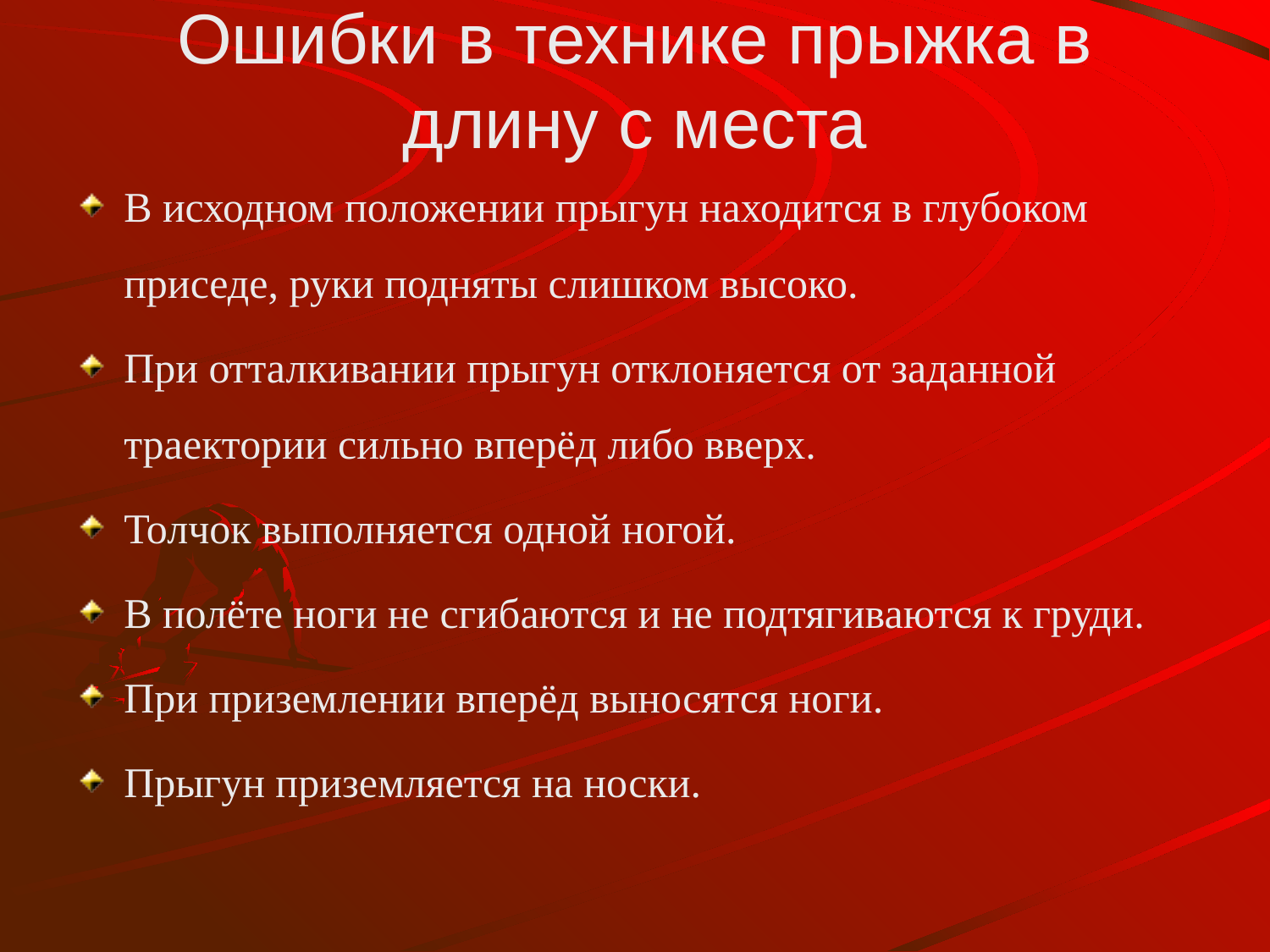

# Ошибки в технике прыжка в длину с места
В исходном положении прыгун находится в глубоком приседе, руки подняты слишком высоко.
При отталкивании прыгун отклоняется от заданной траектории сильно вперёд либо вверх.
Толчок выполняется одной ногой.
В полёте ноги не сгибаются и не подтягиваются к груди.
При приземлении вперёд выносятся ноги.
Прыгун приземляется на носки.